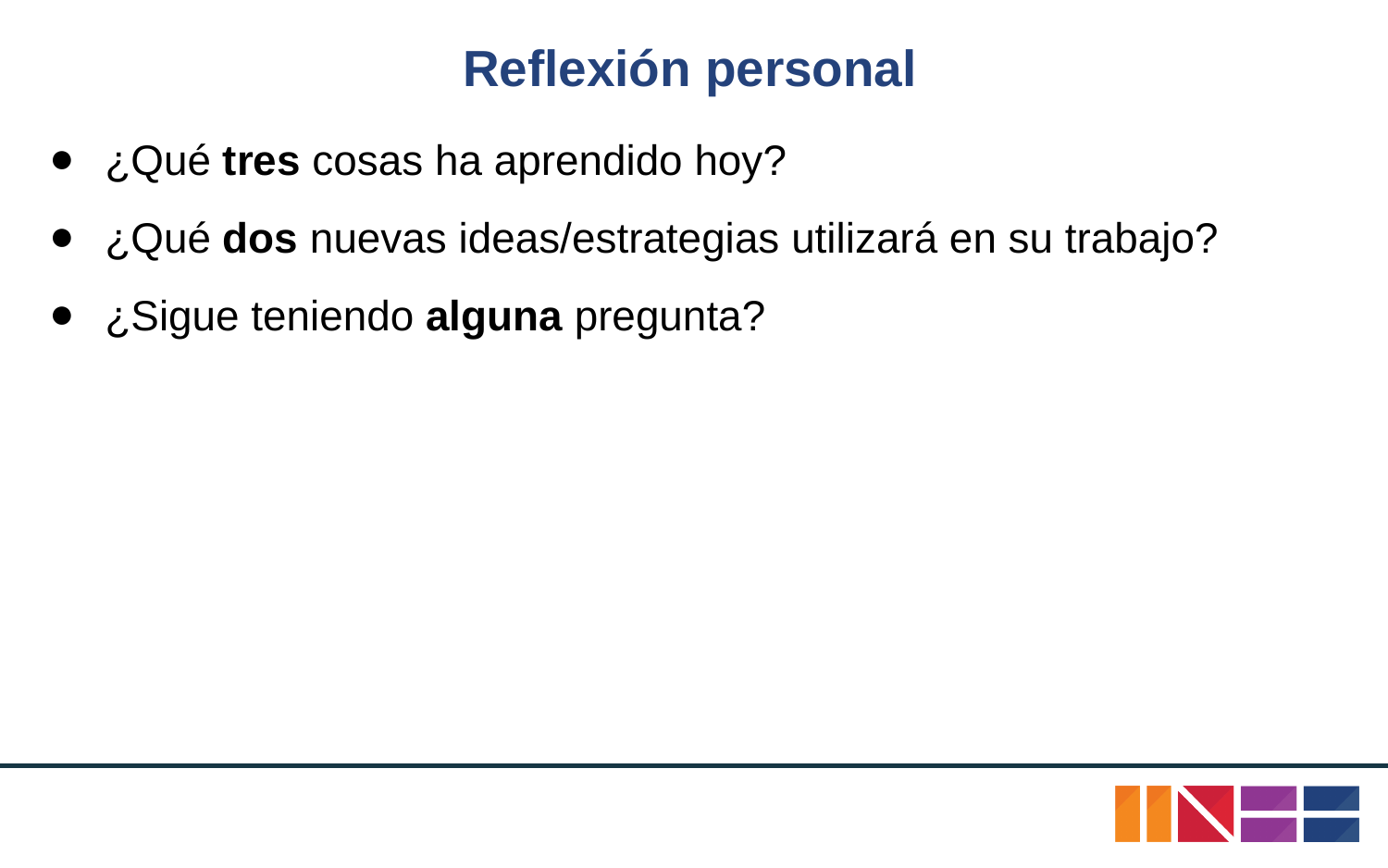

# Reflexión personal

¿Qué tres cosas ha aprendido hoy?
¿Qué dos nuevas ideas/estrategias utilizará en su trabajo?
¿Sigue teniendo alguna pregunta?